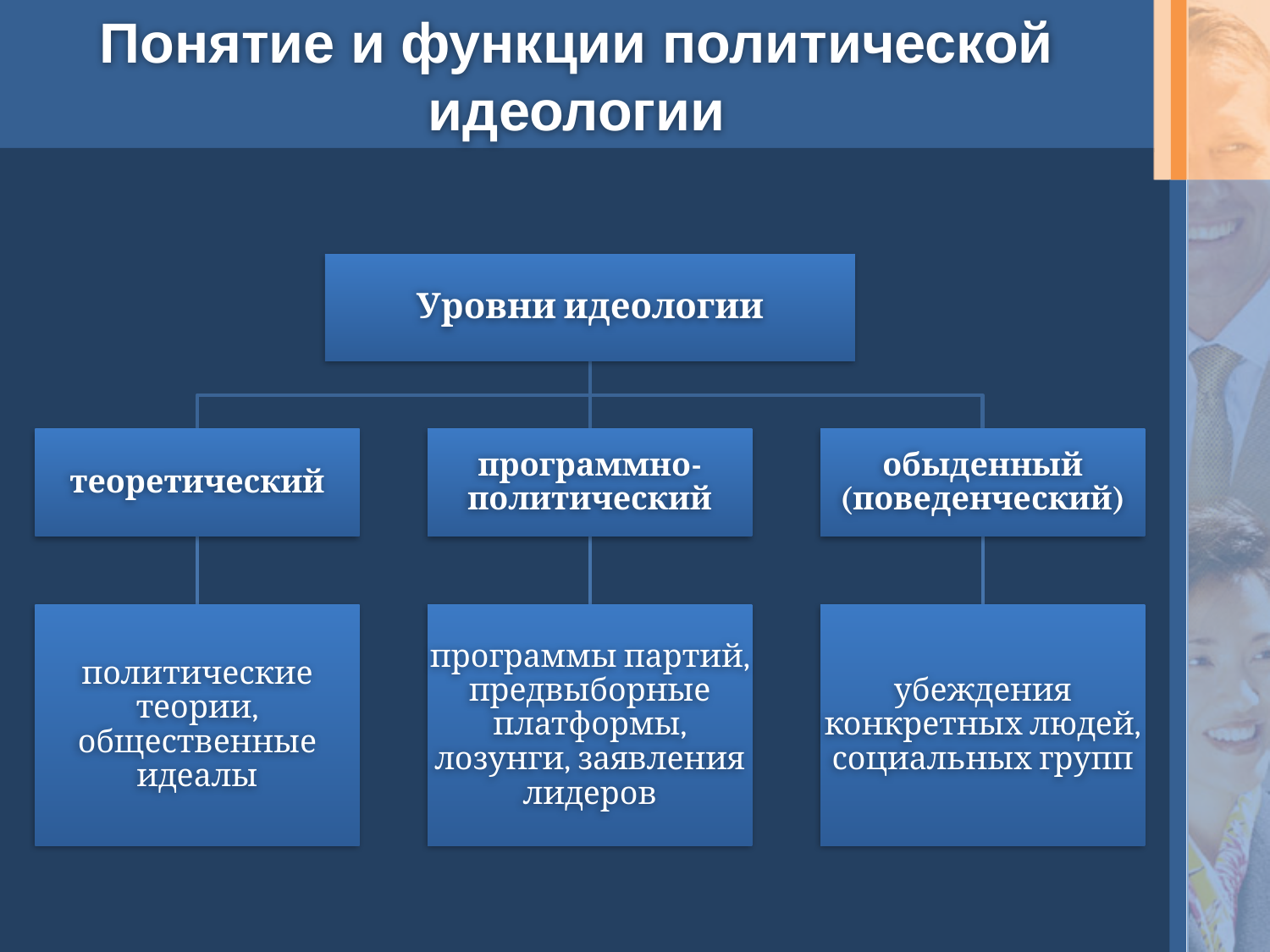

# Понятие и функции политической идеологии

Уровни идеологии

теоретический

программно-политический

обыденный (поведенческий)

политические теории, общественные идеалы

программы партий, предвыборные платформы, лозунги, заявления лидеров

убеждения конкретных людей, социальных групп